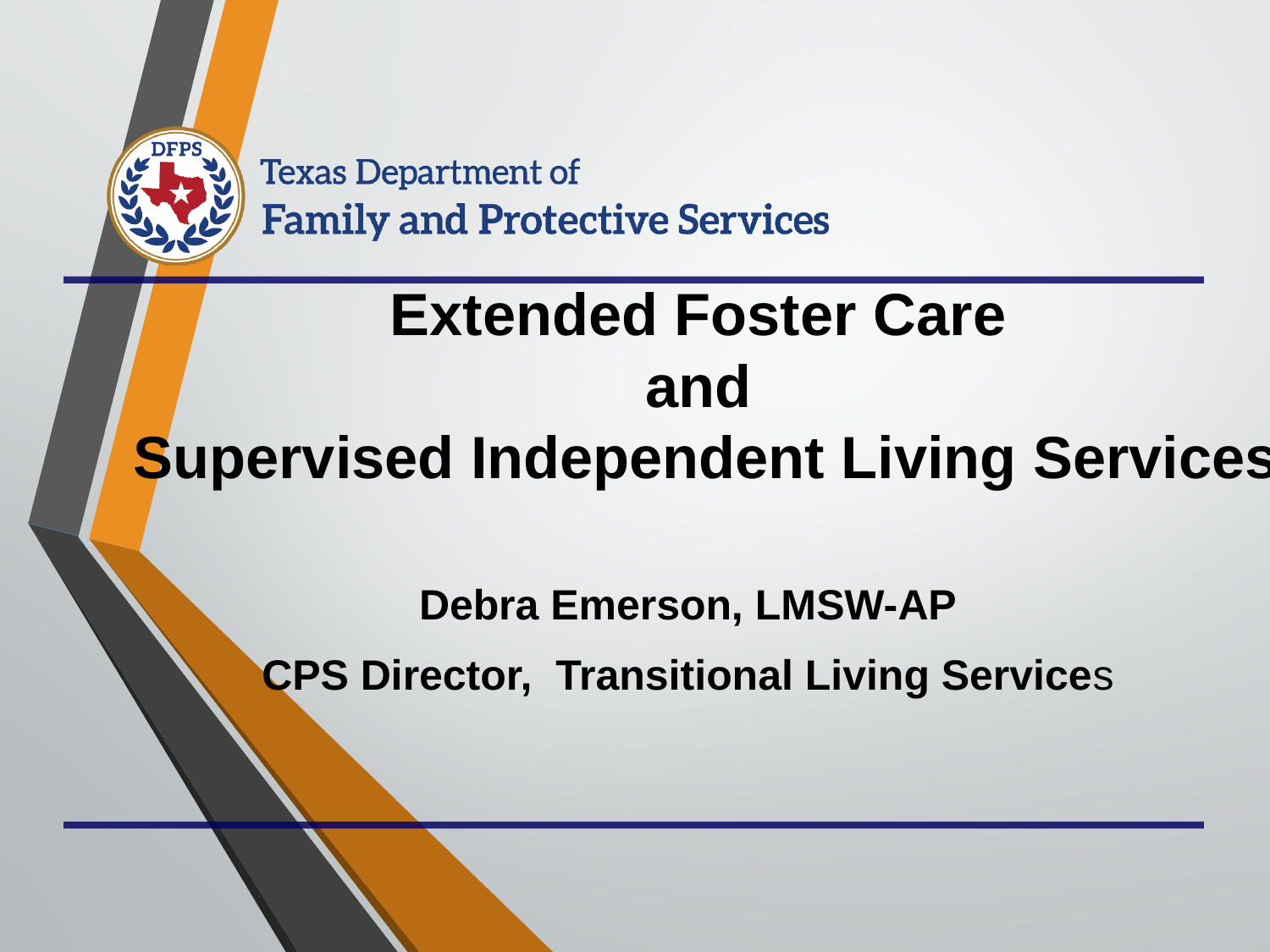

# Extended Foster Care and Supervised Independent Living Services
Debra Emerson, LMSW-AP
CPS Director,  Transitional Living Services